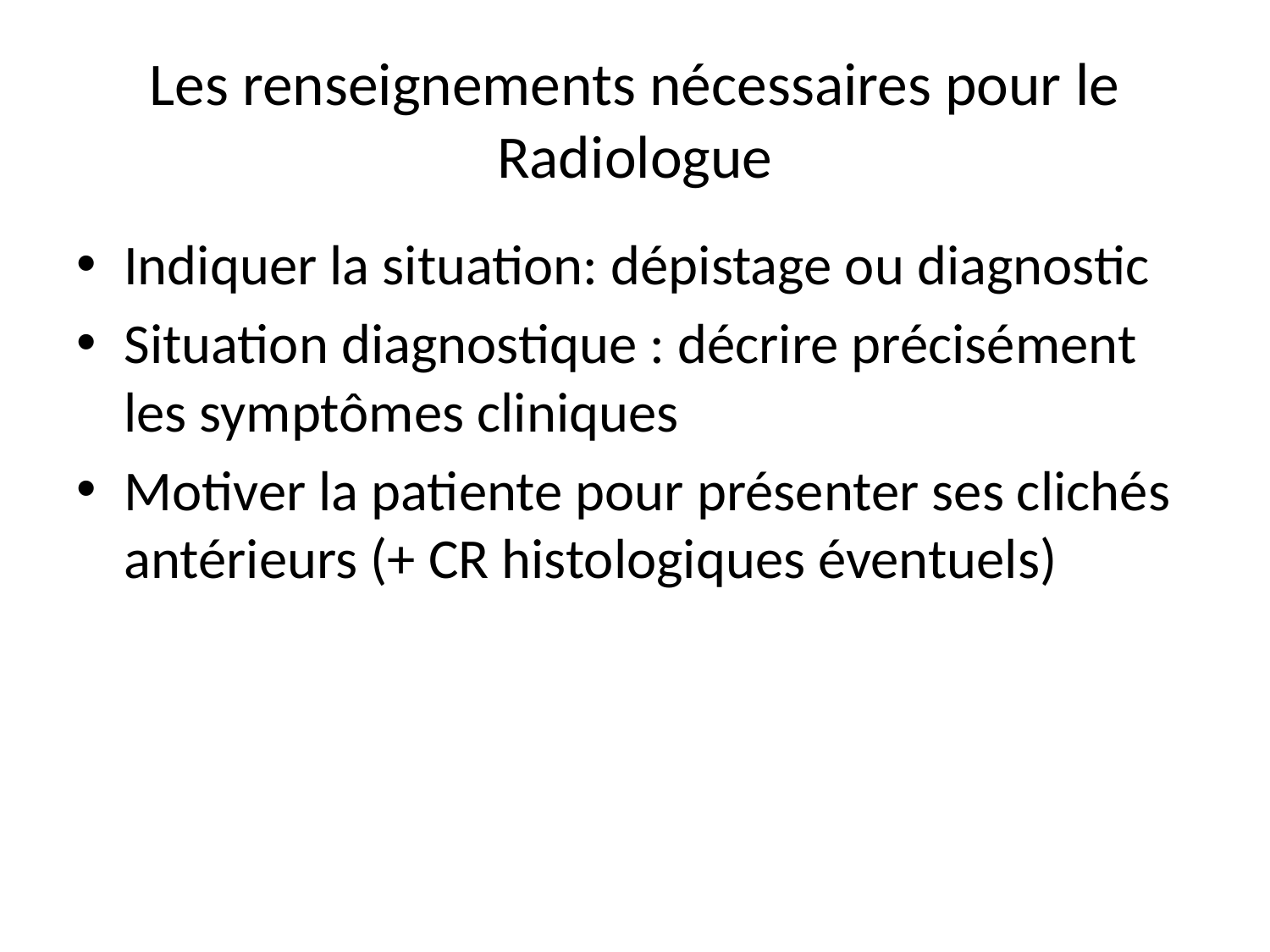

# Les renseignements nécessaires pour le Radiologue
Indiquer la situation: dépistage ou diagnostic
Situation diagnostique : décrire précisément les symptômes cliniques
Motiver la patiente pour présenter ses clichés antérieurs (+ CR histologiques éventuels)